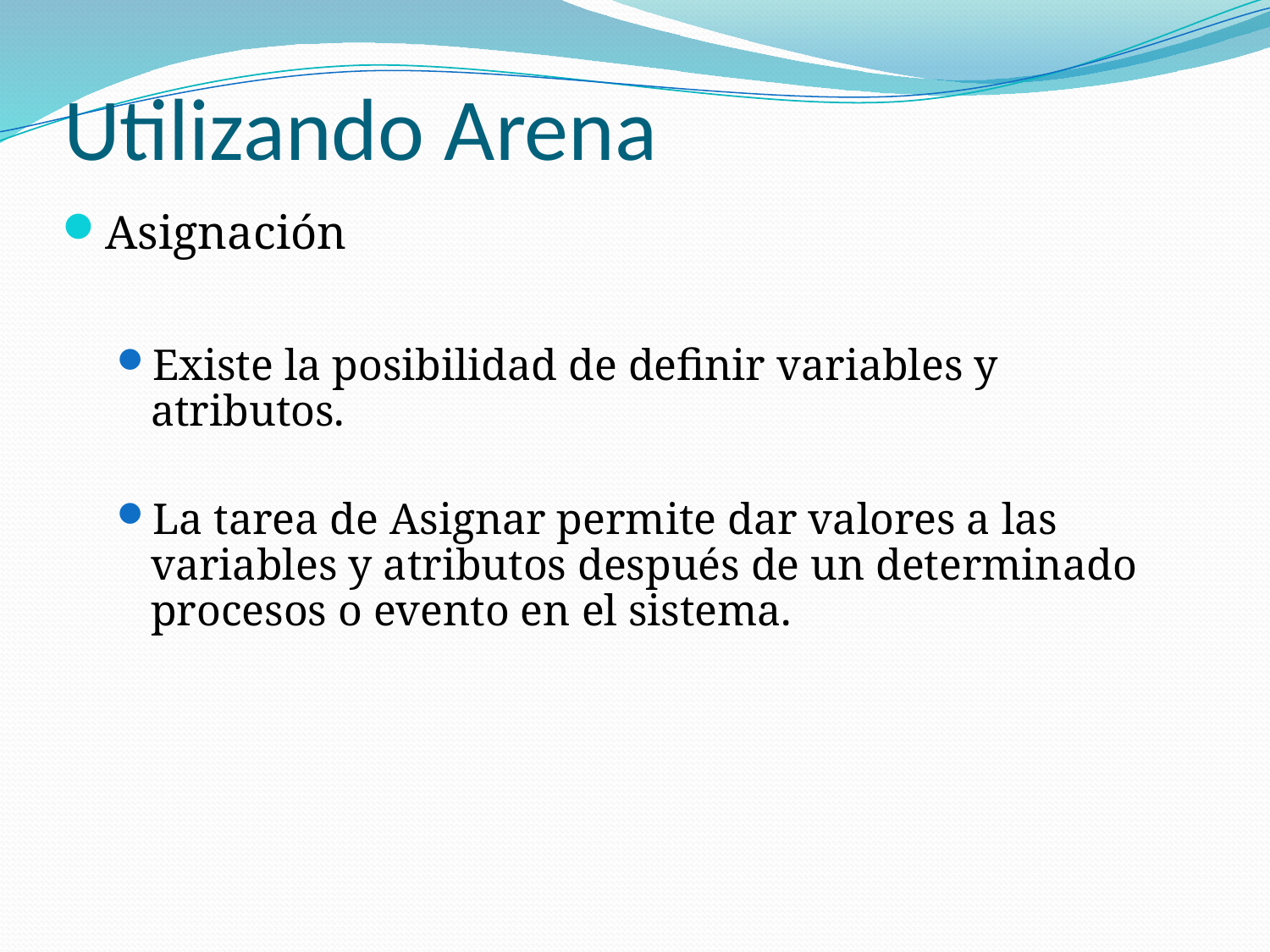

Utilizando Arena
Asignación

Existe la posibilidad de definir variables y atributos.

La tarea de Asignar permite dar valores a las variables y atributos después de un determinado procesos o evento en el sistema.